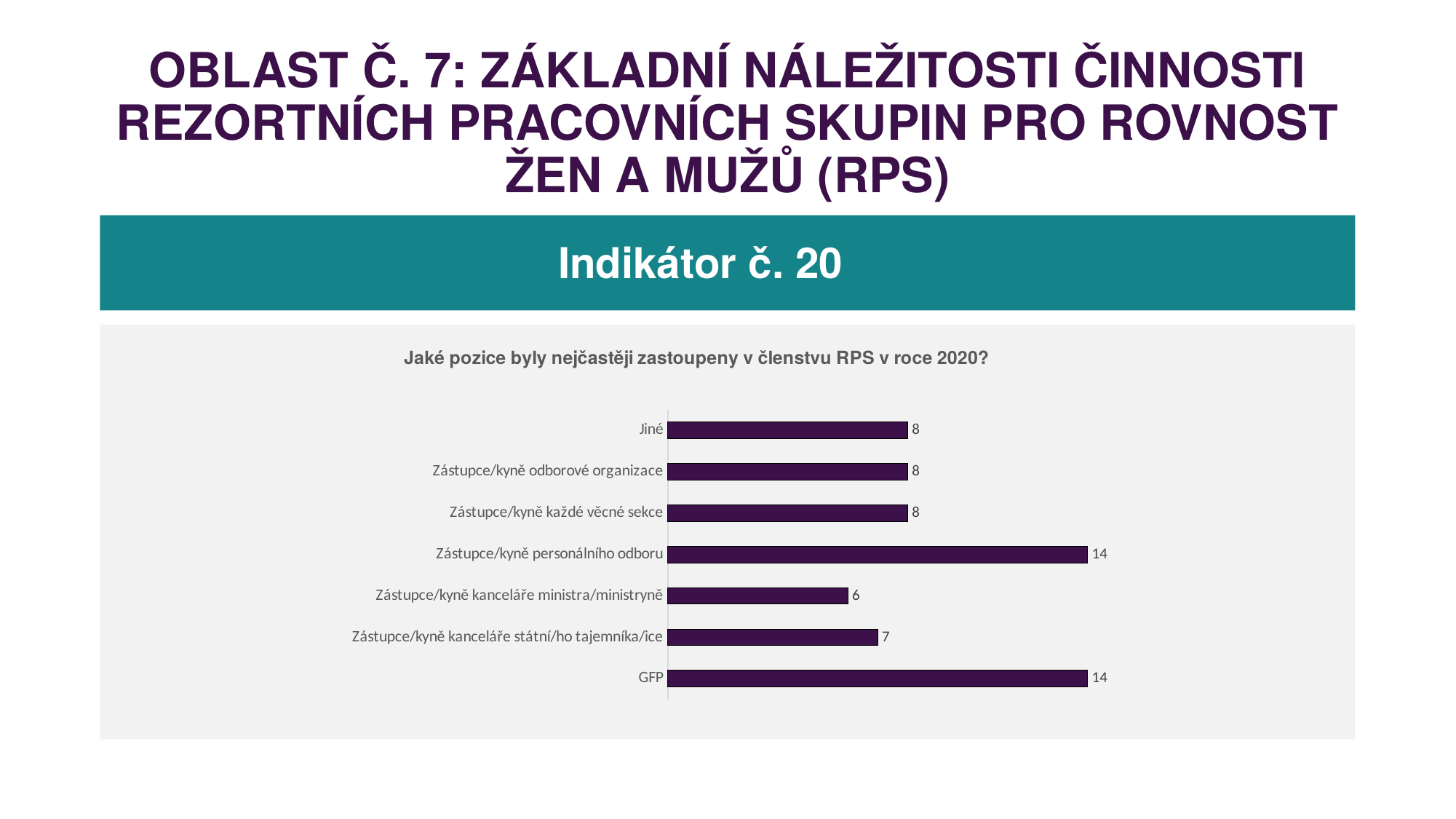

# Oblast č. 7: Základní náležitosti činnosti rezortních pracovních skupin pro rovnost žen a mužů (RPS)
Indikátor č. 20

### Chart: Jaké pozice byly nejčastěji zastoupeny v členstvu RPS v roce 2020?

| Category | Počet rezortů, které mají danou pozici v členstvu pracovní skupiny |
|---|---|
| GFP | 14.0 |
| Zástupce/kyně kanceláře státní/ho tajemníka/ice | 7.0 |
| Zástupce/kyně kanceláře ministra/ministryně | 6.0 |
| Zástupce/kyně personálního odboru | 14.0 |
| Zástupce/kyně každé věcné sekce | 8.0 |
| Zástupce/kyně odborové organizace | 8.0 |
| Jiné | 8.0 |